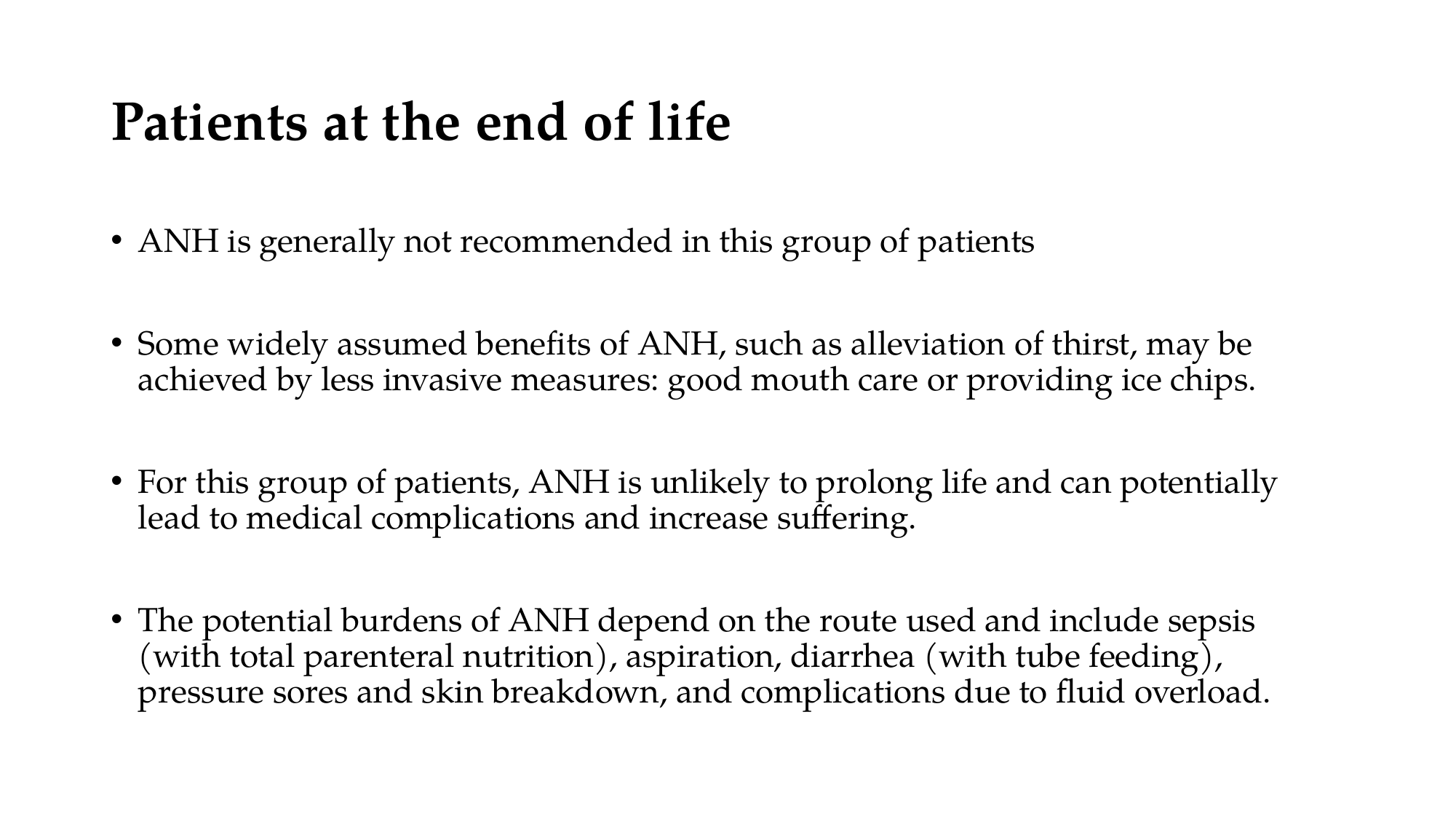

# Patients at the end of life
ANH is generally not recommended in this group of patients

Some widely assumed benefits of ANH, such as alleviation of thirst, may be achieved by less invasive measures: good mouth care or providing ice chips.

For this group of patients, ANH is unlikely to prolong life and can potentially lead to medical complications and increase suffering.

The potential burdens of ANH depend on the route used and include sepsis (with total parenteral nutrition), aspiration, diarrhea (with tube feeding), pressure sores and skin breakdown, and complications due to fluid overload.